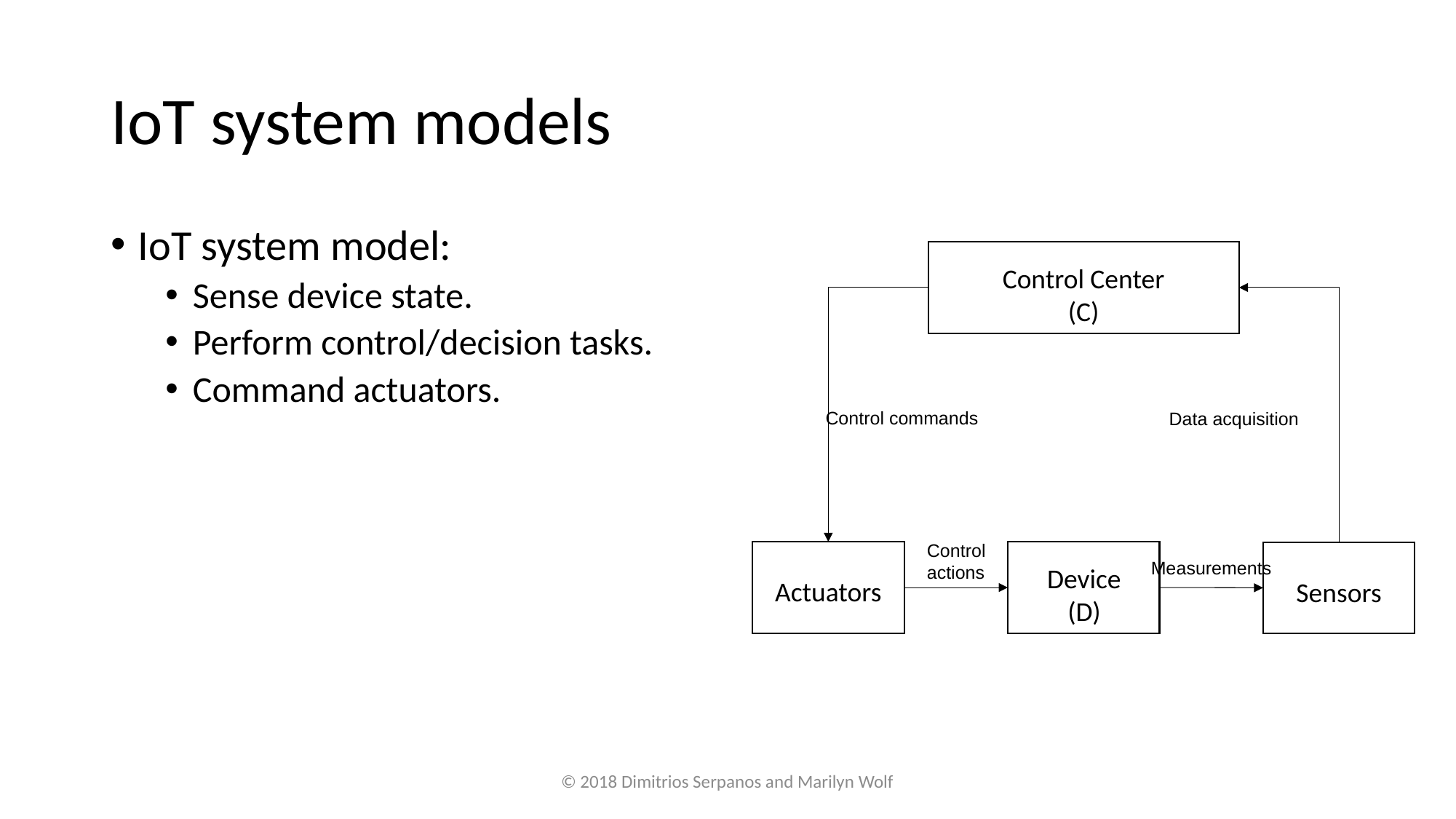

# IoT system models
IoT system model:
Sense device state.
Perform control/decision tasks.
Command actuators.

Control Center
(C)
Control commands
Data acquisition
Control
actions

Measurements
Device
(D)
Actuators
Sensors
© 2018 Dimitrios Serpanos and Marilyn Wolf